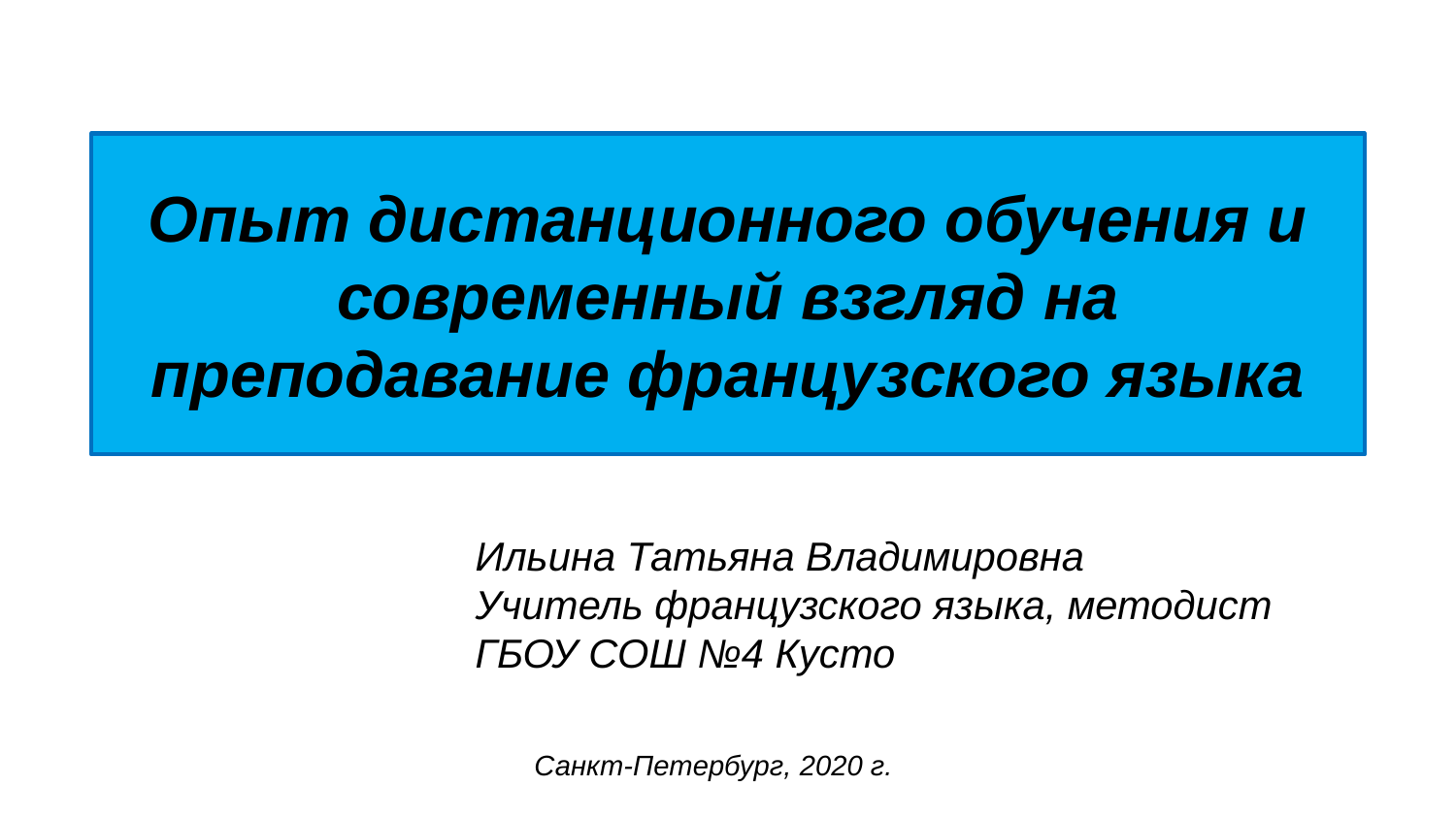

Опыт дистанционного обучения и современный взгляд на преподавание французского языка

Ильина Татьяна Владимировна
Учитель французского языка, методист ГБОУ СОШ №4 Кусто
Санкт-Петербург, 2020 г.